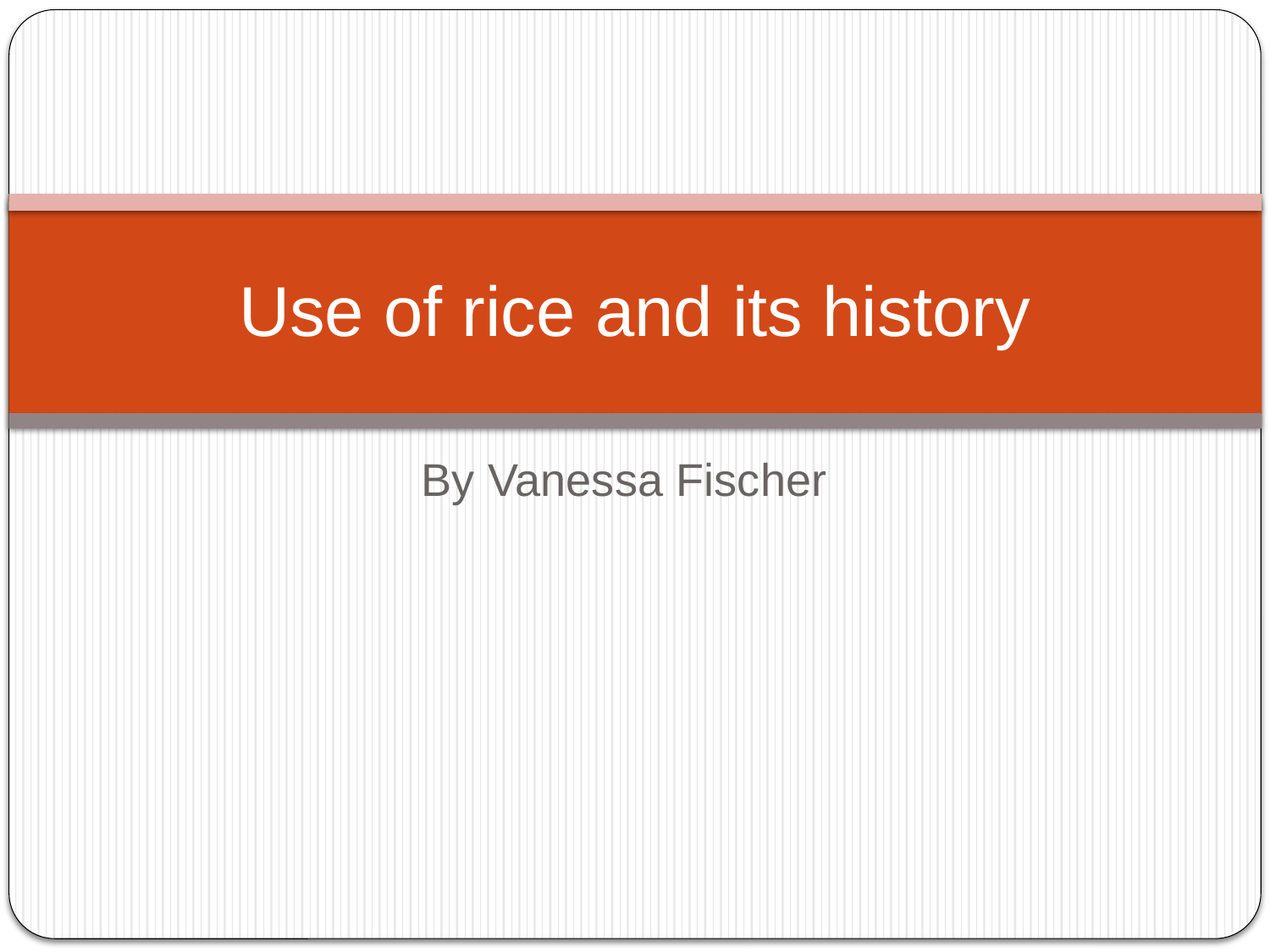

# Use of rice and its history
By Vanessa Fischer